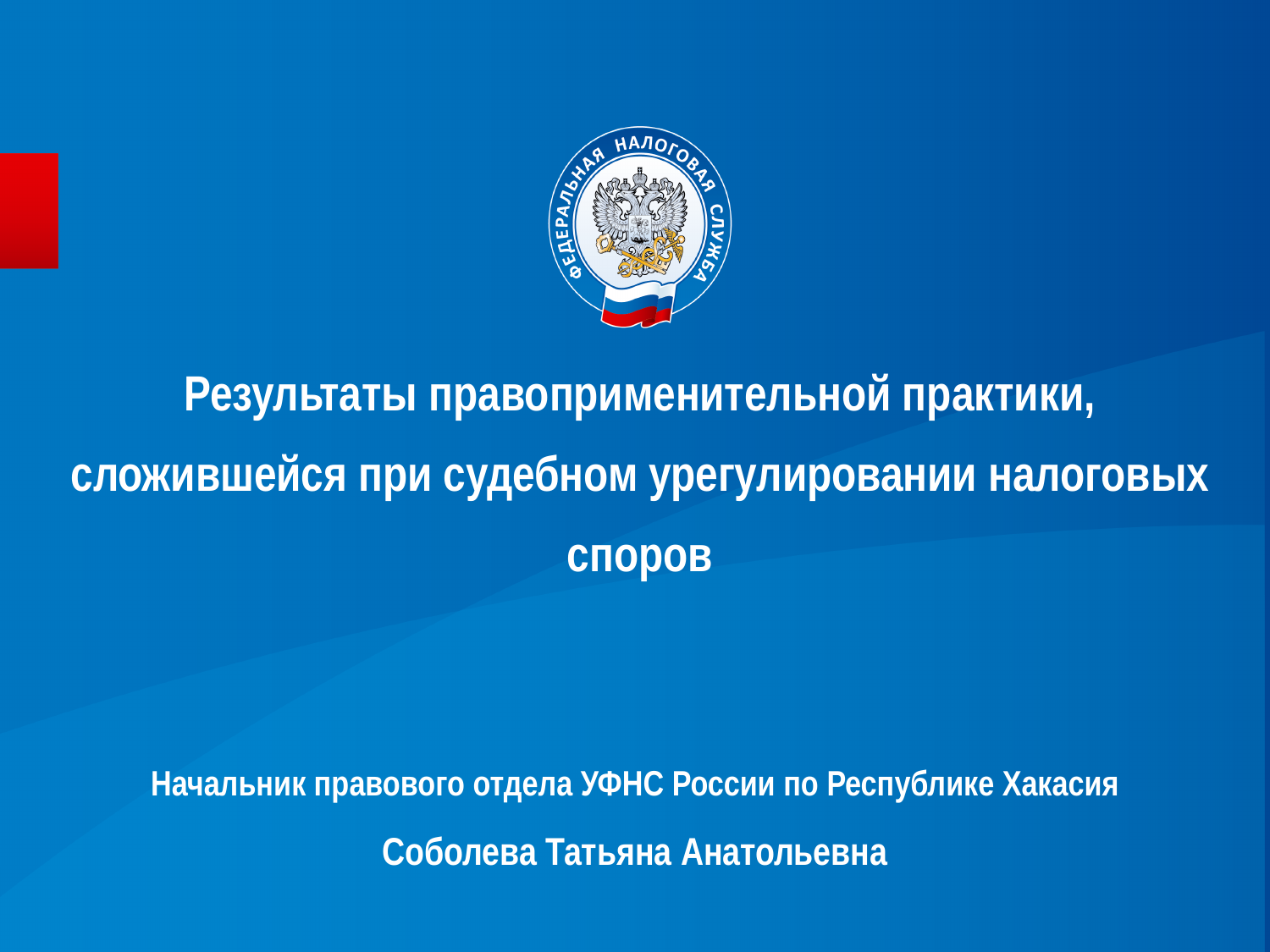

# Результаты правоприменительной практики, сложившейся при судебном урегулировании налоговых споров
Начальник правового отдела УФНС России по Республике Хакасия
Соболева Татьяна Анатольевна